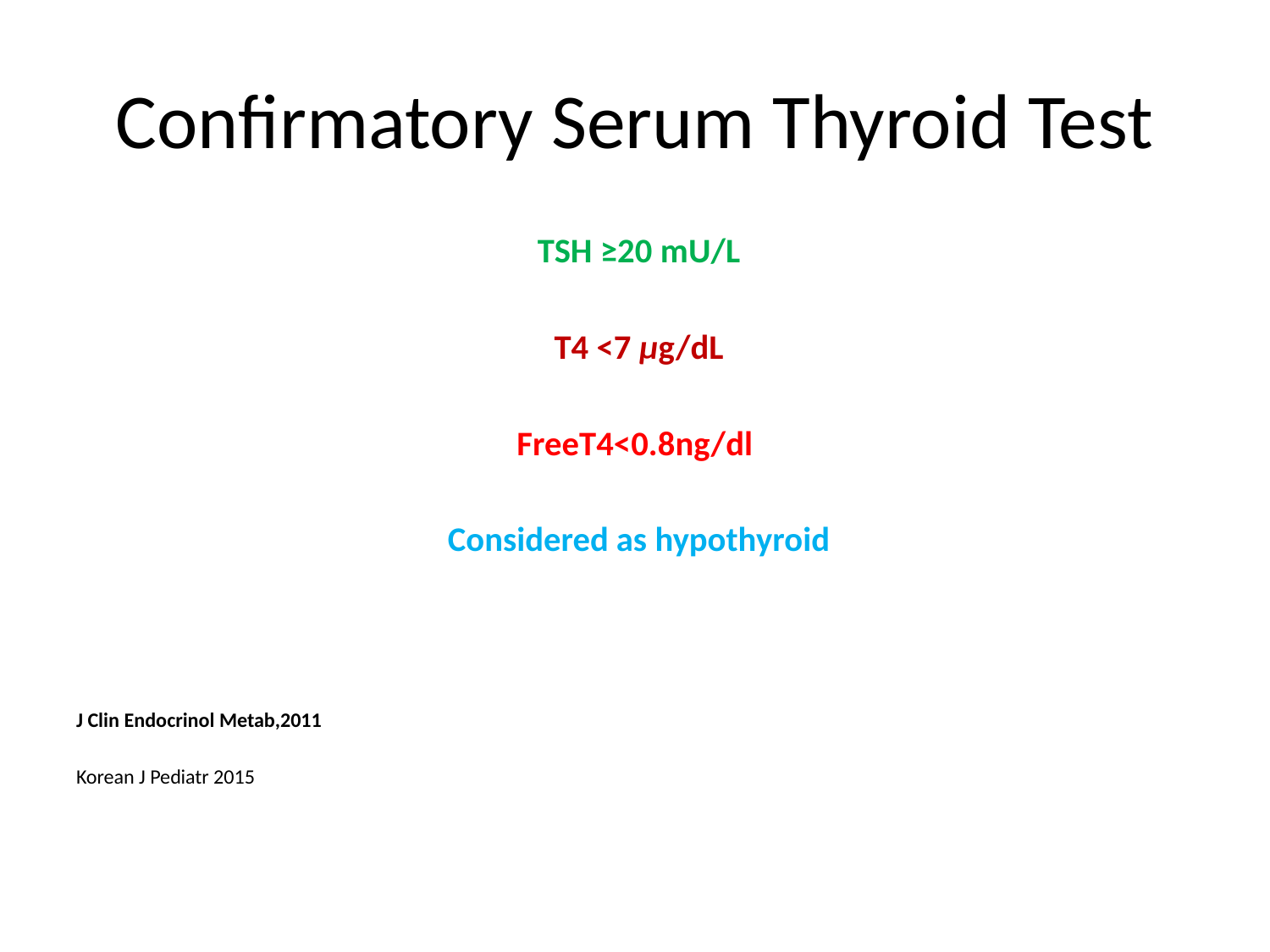

# Confirmatory Serum Thyroid Test
 TSH ≥20 mU/L

 T4 <7 μg/dL

FreeT4<0.8ng/dl

 Considered as hypothyroid

J Clin Endocrinol Metab,2011

Korean J Pediatr 2015